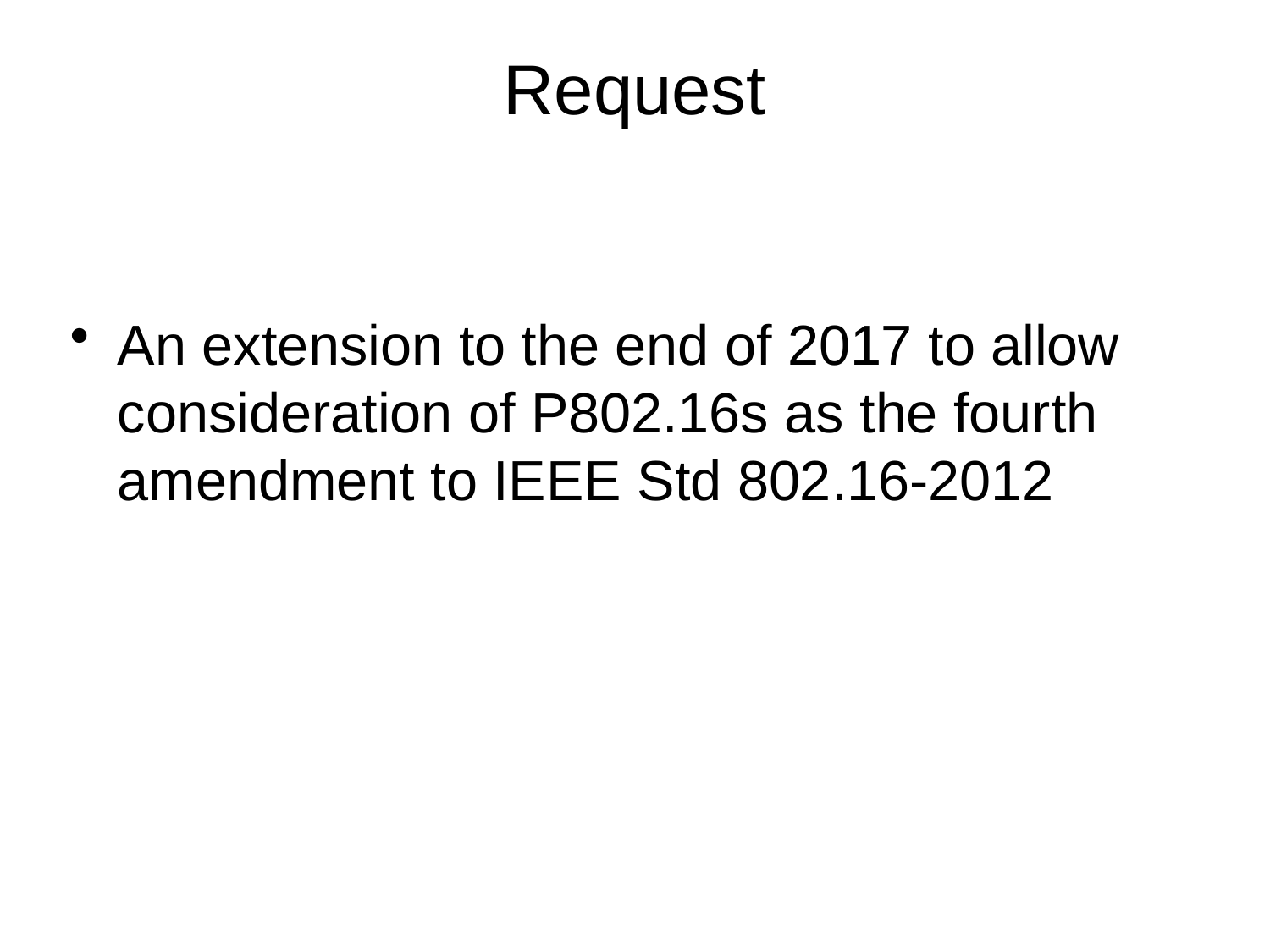

# Request

An extension to the end of 2017 to allow consideration of P802.16s as the fourth amendment to IEEE Std 802.16-2012